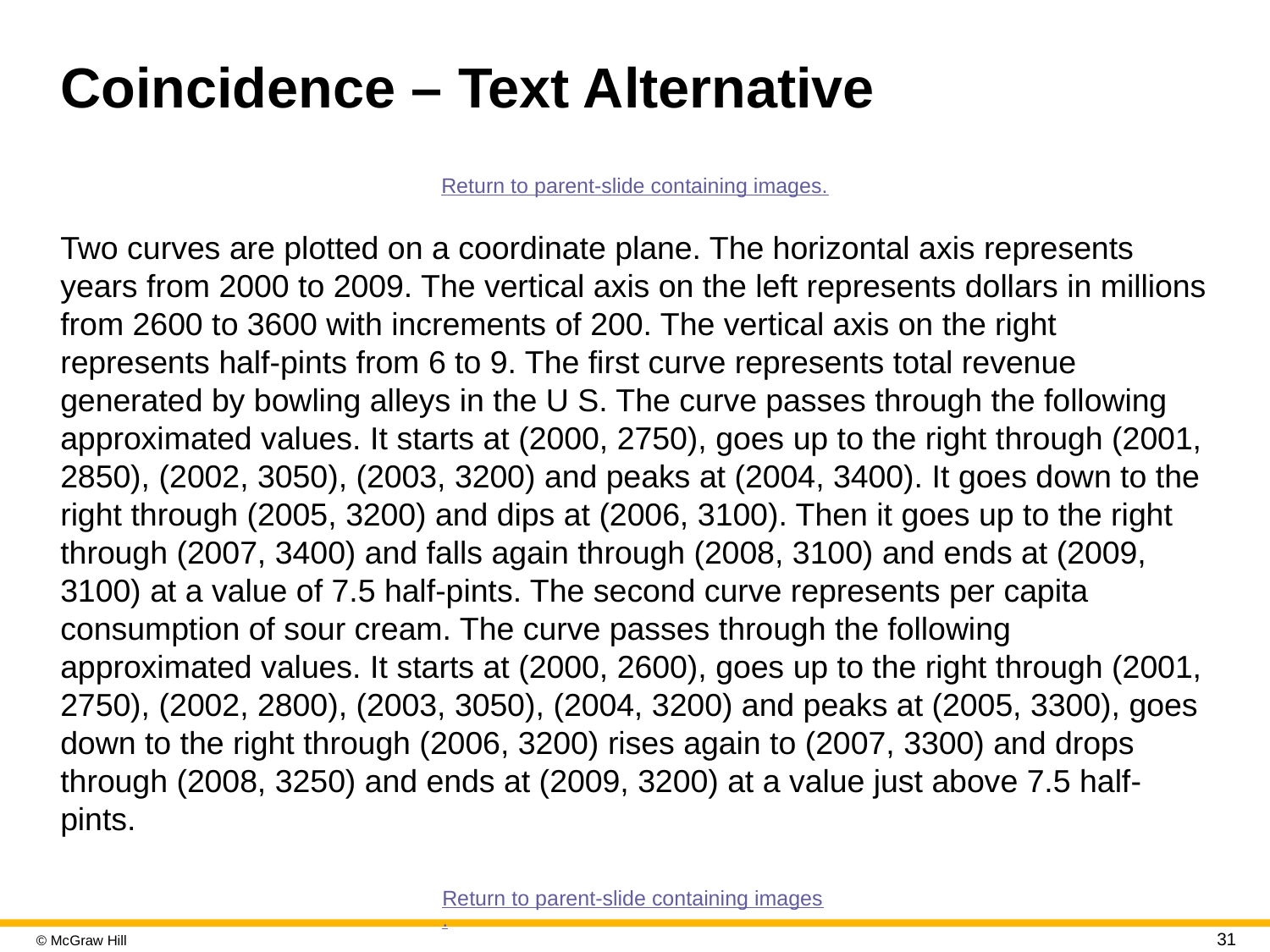

# Coincidence – Text Alternative
Return to parent-slide containing images.
Two curves are plotted on a coordinate plane. The horizontal axis represents years from 2000 to 2009. The vertical axis on the left represents dollars in millions from 2600 to 3600 with increments of 200. The vertical axis on the right represents half-pints from 6 to 9. The first curve represents total revenue generated by bowling alleys in the U S. The curve passes through the following approximated values. It starts at (2000, 2750), goes up to the right through (2001, 2850), (2002, 3050), (2003, 3200) and peaks at (2004, 3400). It goes down to the right through (2005, 3200) and dips at (2006, 3100). Then it goes up to the right through (2007, 3400) and falls again through (2008, 3100) and ends at (2009, 3100) at a value of 7.5 half-pints. The second curve represents per capita consumption of sour cream. The curve passes through the following approximated values. It starts at (2000, 2600), goes up to the right through (2001, 2750), (2002, 2800), (2003, 3050), (2004, 3200) and peaks at (2005, 3300), goes down to the right through (2006, 3200) rises again to (2007, 3300) and drops through (2008, 3250) and ends at (2009, 3200) at a value just above 7.5 half-pints.
Return to parent-slide containing images.